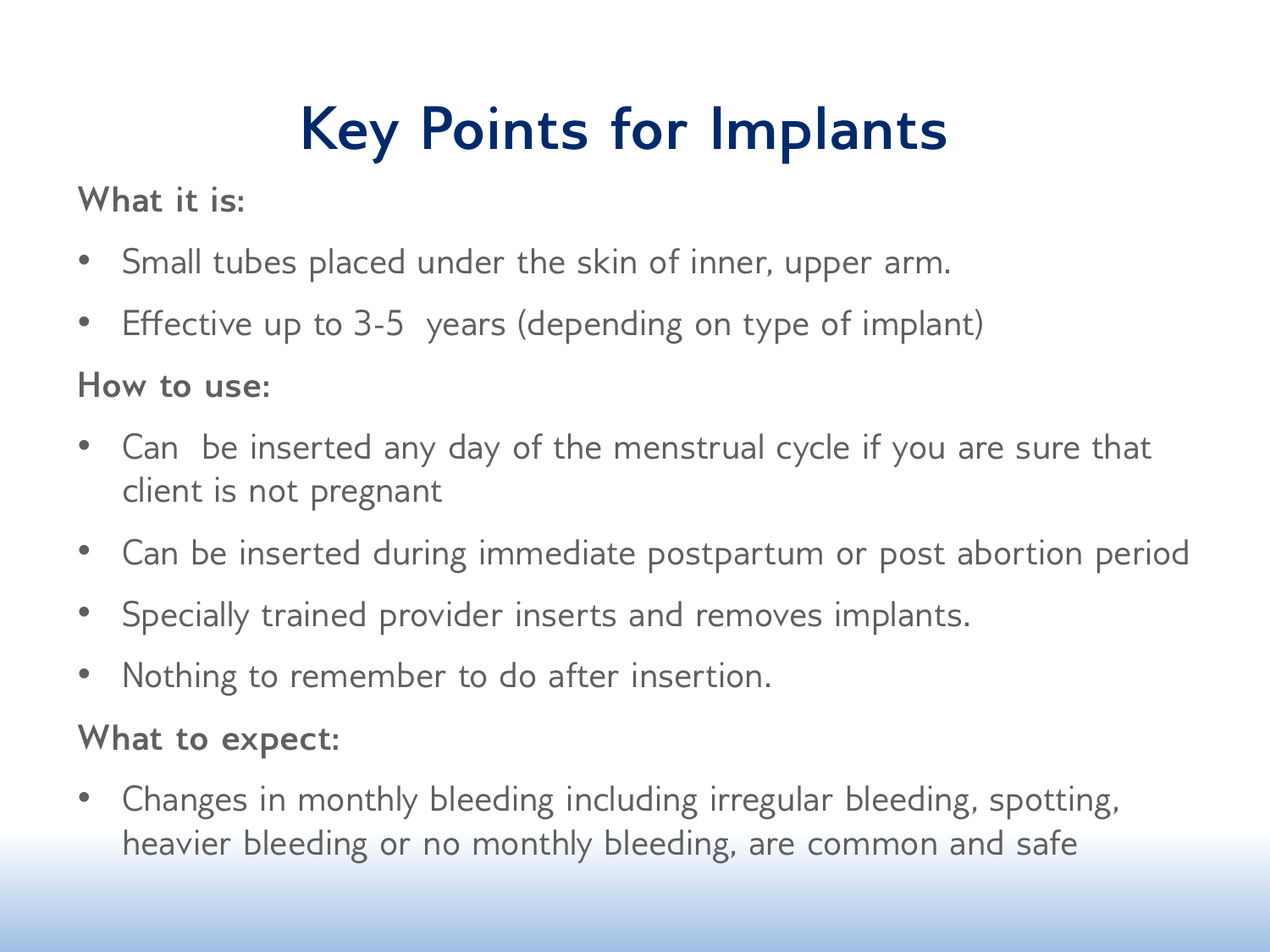

# Key Points for Implants
What it is:
Small tubes placed under the skin of inner, upper arm.
Effective up to 3-5  years (depending on type of implant)
How to use:
Can  be inserted any day of the menstrual cycle if you are sure that client is not pregnant
Can be inserted during immediate postpartum or post abortion period
Specially trained provider inserts and removes implants.
Nothing to remember to do after insertion.
What to expect:
Changes in monthly bleeding including irregular bleeding, spotting, heavier bleeding or no monthly bleeding, are common and safe